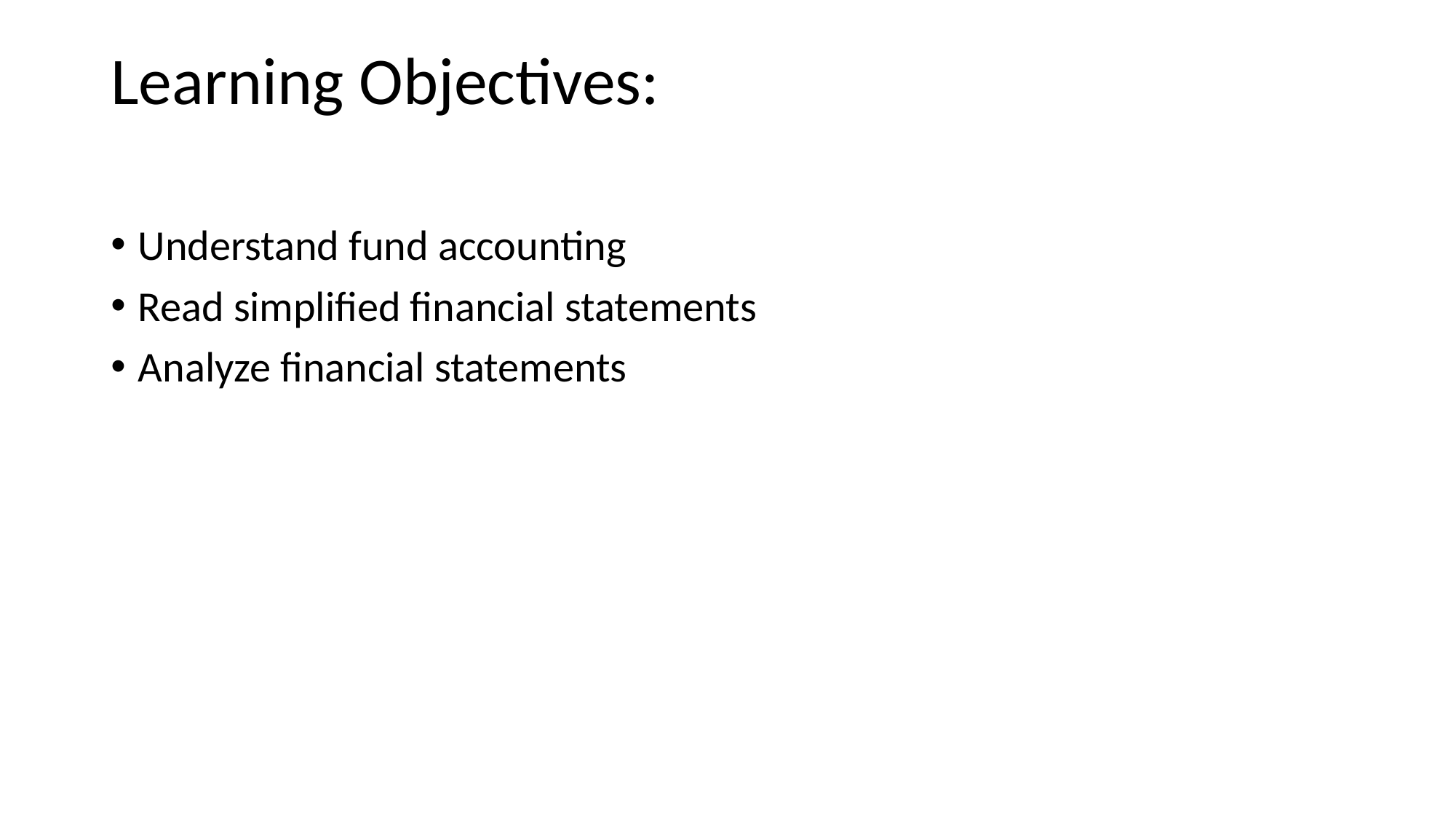

# Learning Objectives:
Understand fund accounting
Read simplified financial statements
Analyze financial statements